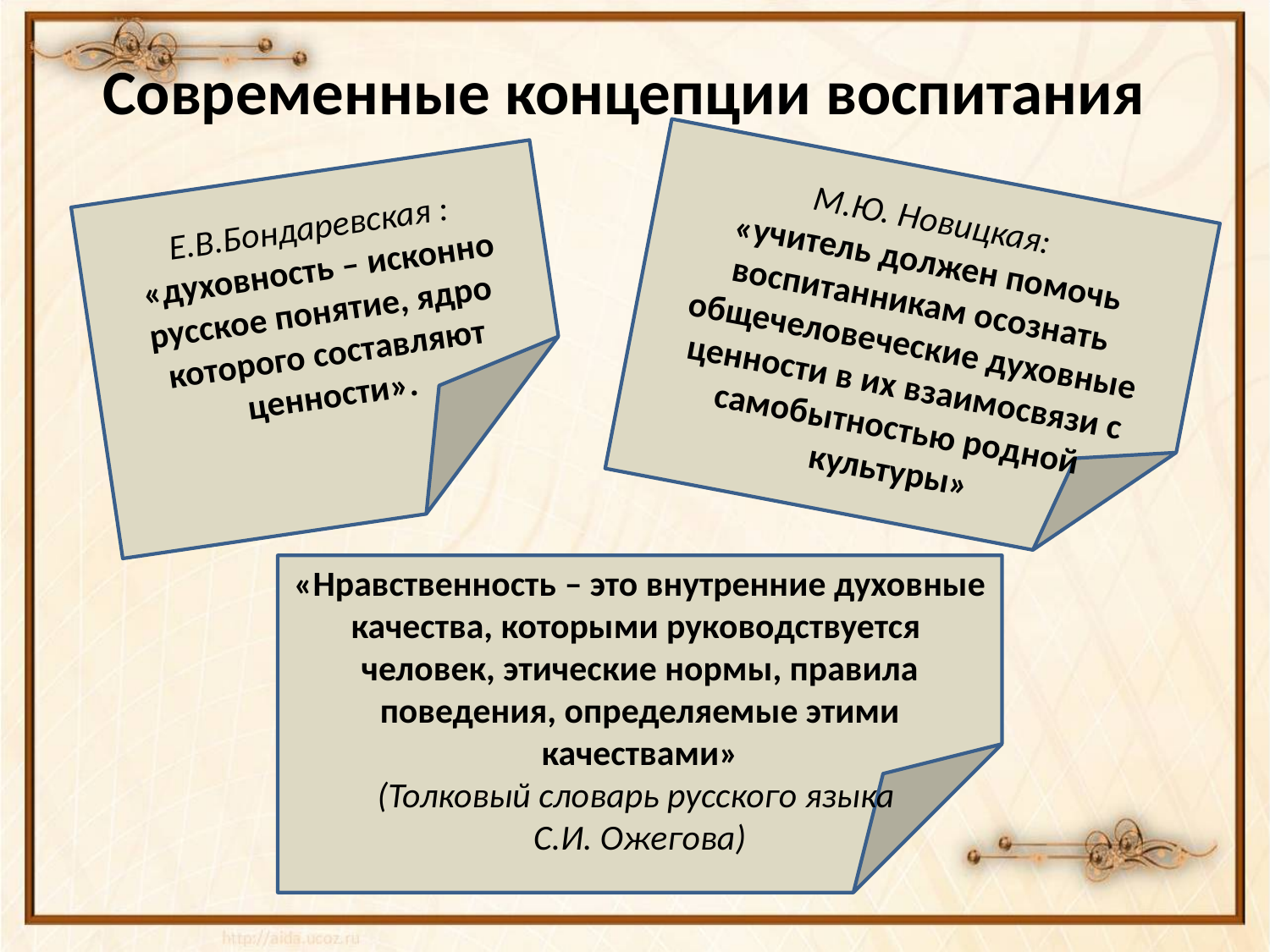

# Современные концепции воспитания

М.Ю. Новицкая:
«учитель должен помочь воспитанникам осознать общечеловеческие духовные ценности в их взаимосвязи с самобытностью родной культуры»

Е.В.Бондаревская :
 «духовность – исконно русское понятие, ядро которого составляют ценности».

«Нравственность – это внутренние духовные качества, которыми руководствуется  человек, этические нормы, правила поведения, определяемые этими качествами»
(Толковый словарь русского языка
С.И. Ожегова)